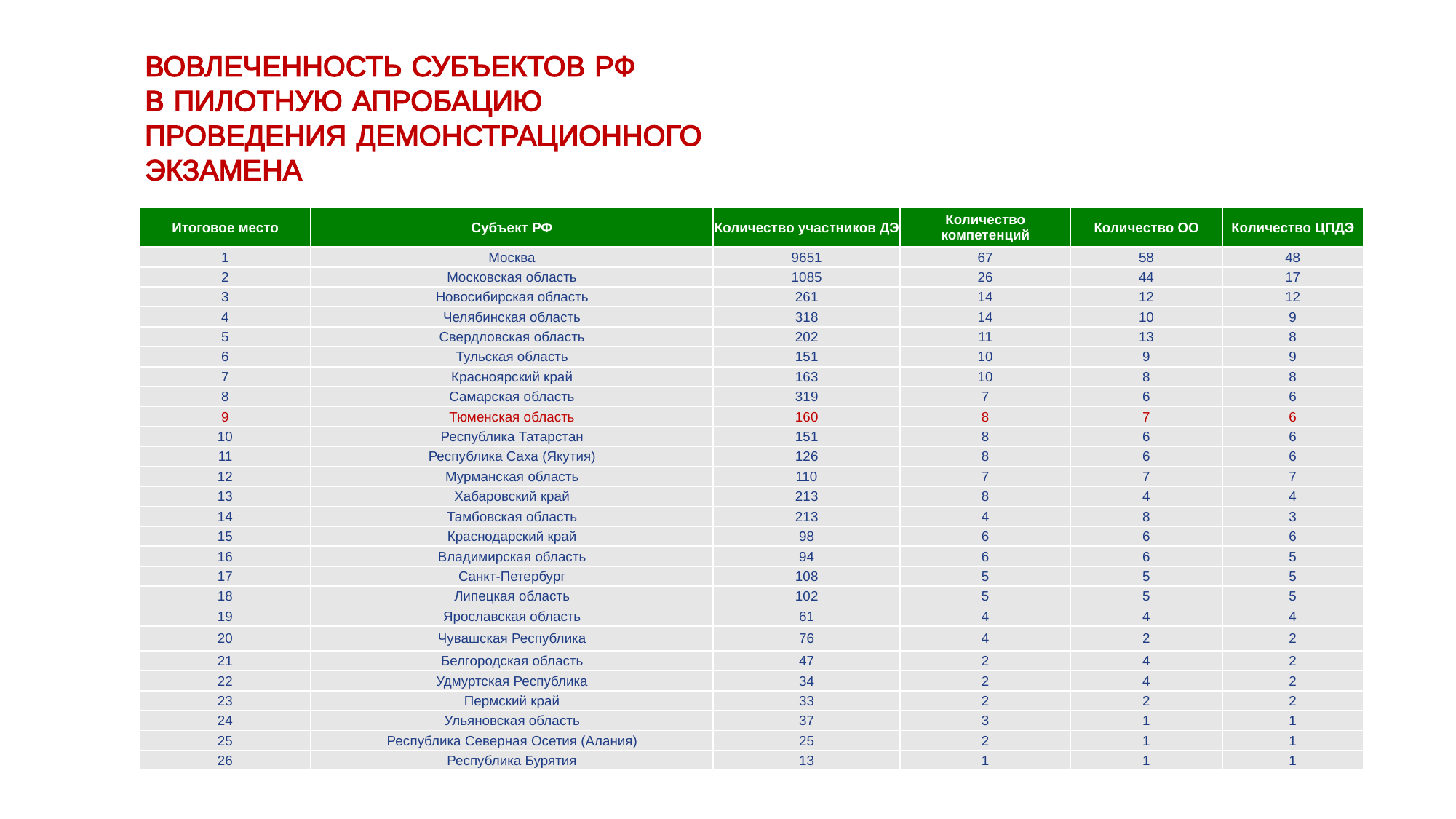

ВОВЛЕЧЕННОСТЬ СУБЪЕКТОВ РФ
В ПИЛОТНУЮ АПРОБАЦИЮ
ПРОВЕДЕНИЯ ДЕМОНСТРАЦИОННОГО ЭКЗАМЕНА
| Итоговое место | Субъект РФ | Количество участников ДЭ | Количество компетенций | Количество ОО | Количество ЦПДЭ |
| --- | --- | --- | --- | --- | --- |
| 1 | Москва | 9651 | 67 | 58 | 48 |
| 2 | Московская область | 1085 | 26 | 44 | 17 |
| 3 | Новосибирская область | 261 | 14 | 12 | 12 |
| 4 | Челябинская область | 318 | 14 | 10 | 9 |
| 5 | Свердловская область | 202 | 11 | 13 | 8 |
| 6 | Тульская область | 151 | 10 | 9 | 9 |
| 7 | Красноярский край | 163 | 10 | 8 | 8 |
| 8 | Самарская область | 319 | 7 | 6 | 6 |
| 9 | Тюменская область | 160 | 8 | 7 | 6 |
| 10 | Республика Татарстан | 151 | 8 | 6 | 6 |
| 11 | Республика Саха (Якутия) | 126 | 8 | 6 | 6 |
| 12 | Мурманская область | 110 | 7 | 7 | 7 |
| 13 | Хабаровский край | 213 | 8 | 4 | 4 |
| 14 | Тамбовская область | 213 | 4 | 8 | 3 |
| 15 | Краснодарский край | 98 | 6 | 6 | 6 |
| 16 | Владимирская область | 94 | 6 | 6 | 5 |
| 17 | Санкт-Петербург | 108 | 5 | 5 | 5 |
| 18 | Липецкая область | 102 | 5 | 5 | 5 |
| 19 | Ярославская область | 61 | 4 | 4 | 4 |
| 20 | Чувашская Республика | 76 | 4 | 2 | 2 |
| 21 | Белгородская область | 47 | 2 | 4 | 2 |
| 22 | Удмуртская Республика | 34 | 2 | 4 | 2 |
| 23 | Пермский край | 33 | 2 | 2 | 2 |
| 24 | Ульяновская область | 37 | 3 | 1 | 1 |
| 25 | Республика Северная Осетия (Алания) | 25 | 2 | 1 | 1 |
| 26 | Республика Бурятия | 13 | 1 | 1 | 1 |
7